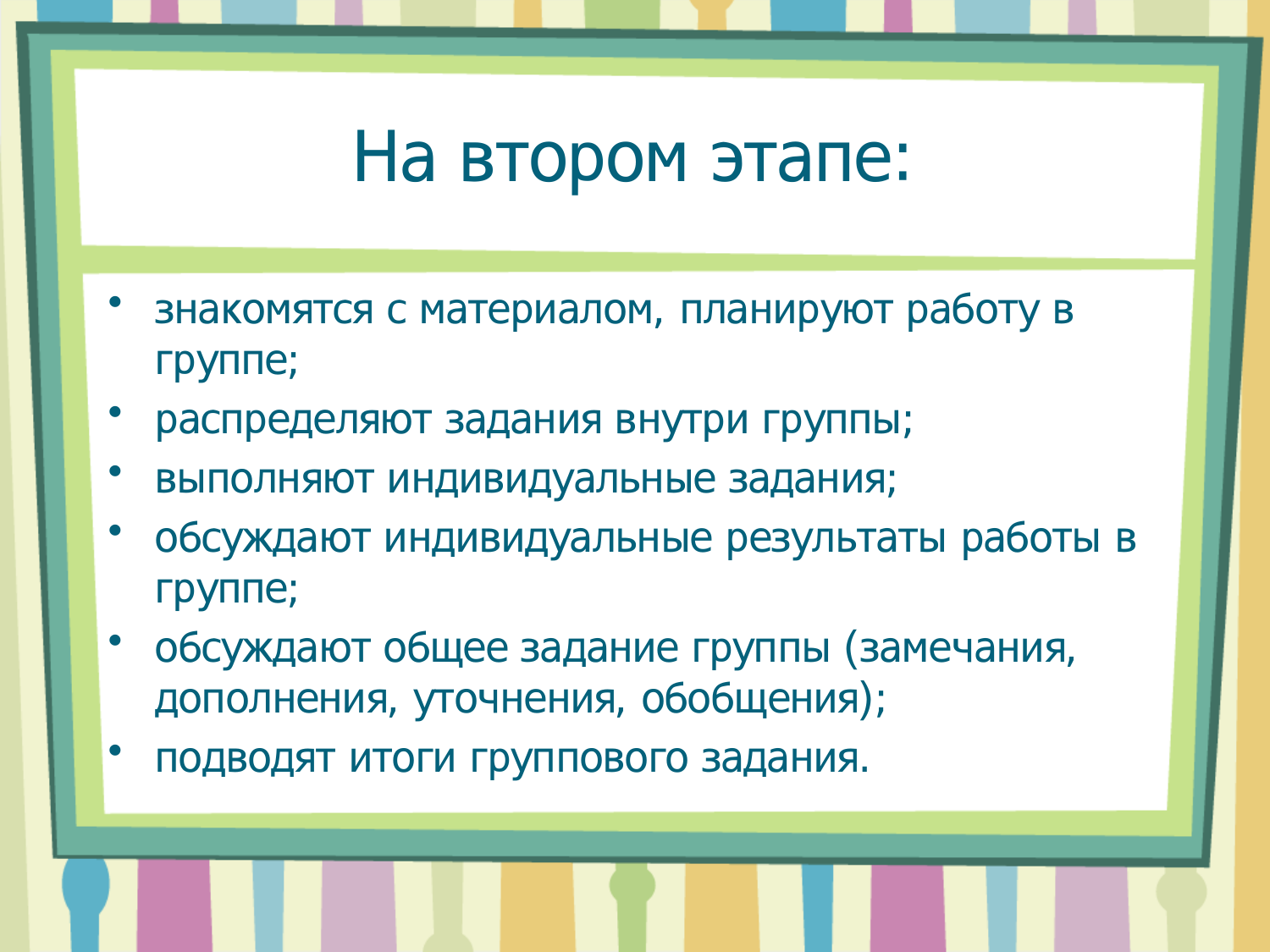

# На втором этапе:
знакомятся с материалом, планируют работу в группе;
распределяют задания внутри группы;
выполняют индивидуальные задания;
обсуждают индивидуальные результаты работы в группе;
обсуждают общее задание группы (замечания, дополнения, уточнения, обобщения);
подводят итоги группового задания.